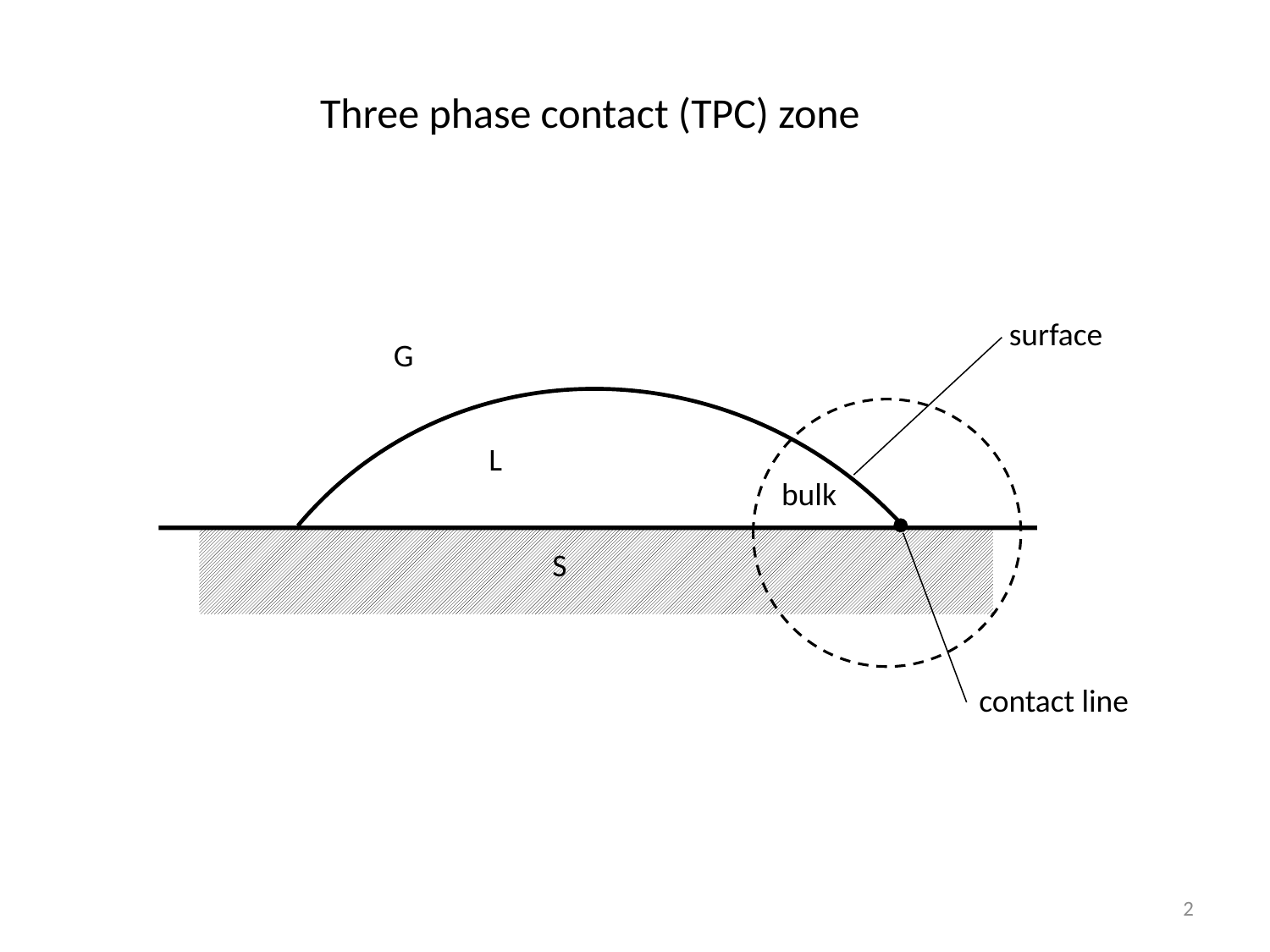

Three phase contact (TPC) zone

surface
G

L
bulk

S
contact line
2